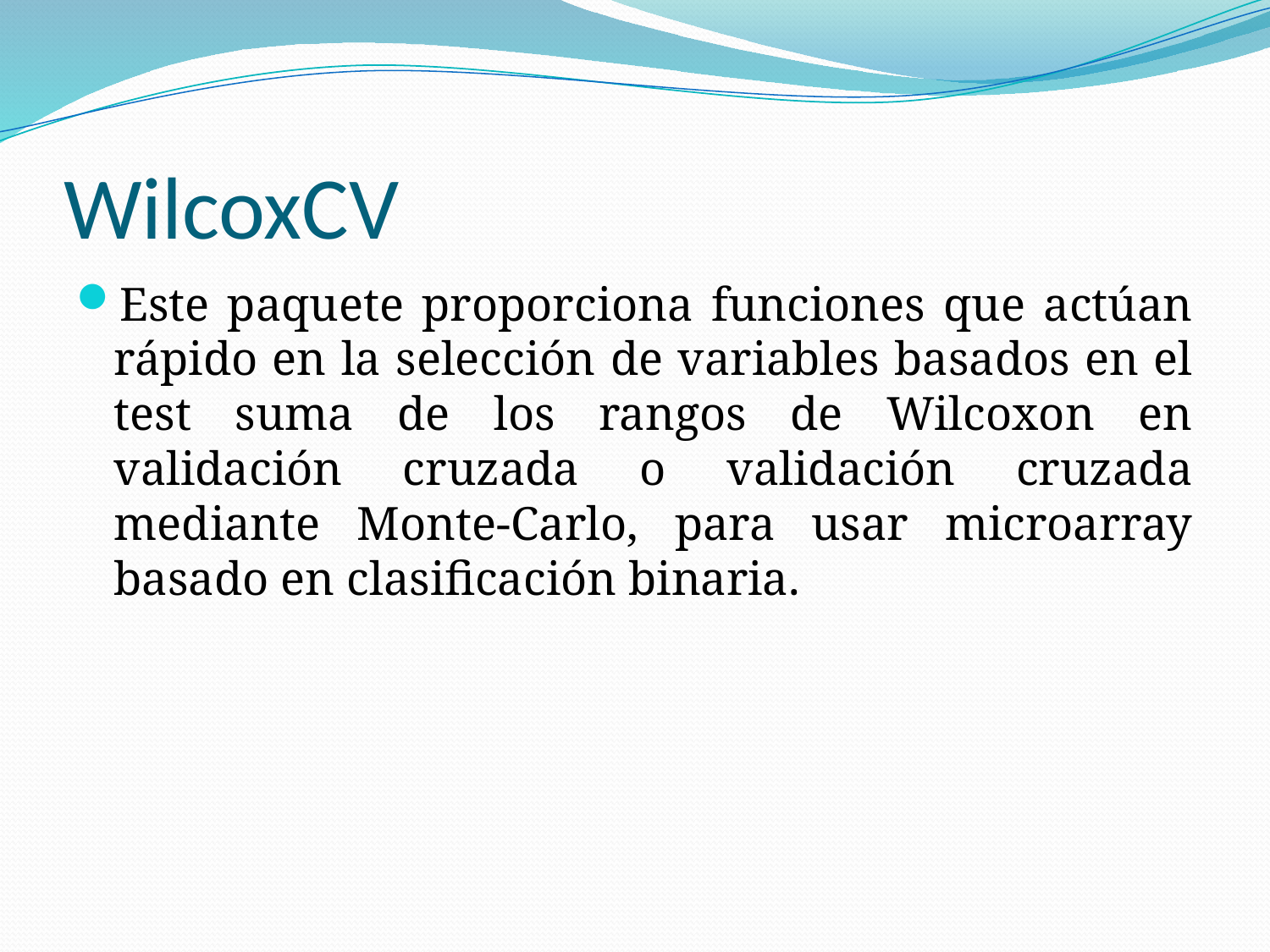

# WilcoxCV
Este paquete proporciona funciones que actúan rápido en la selección de variables basados en el test suma de los rangos de Wilcoxon en validación cruzada o validación cruzada mediante Monte-Carlo, para usar microarray basado en clasificación binaria.